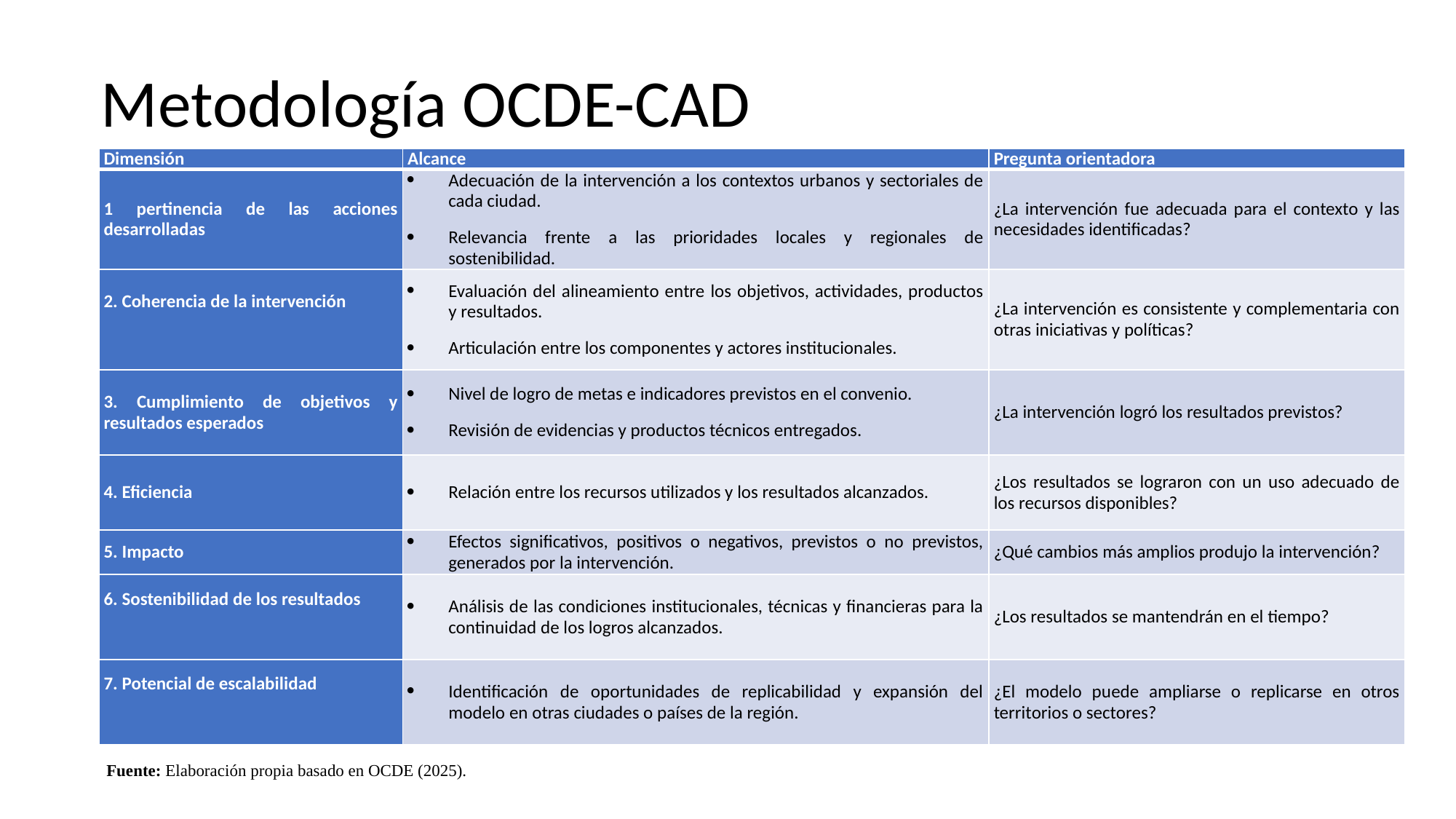

Tabla 1 Criterios aplicados metodología OCDE-CAD
Fuente: Elaboración propia basado en OCDE (2025).
# Metodología OCDE-CAD
| Dimensión | Alcance | Pregunta orientadora |
| --- | --- | --- |
| 1 pertinencia de las acciones desarrolladas | Adecuación de la intervención a los contextos urbanos y sectoriales de cada ciudad. Relevancia frente a las prioridades locales y regionales de sostenibilidad. | ¿La intervención fue adecuada para el contexto y las necesidades identificadas? |
| 2. Coherencia de la intervención | Evaluación del alineamiento entre los objetivos, actividades, productos y resultados. Articulación entre los componentes y actores institucionales. | ¿La intervención es consistente y complementaria con otras iniciativas y políticas? |
| 3. Cumplimiento de objetivos y resultados esperados | Nivel de logro de metas e indicadores previstos en el convenio. Revisión de evidencias y productos técnicos entregados. | ¿La intervención logró los resultados previstos? |
| 4. Eficiencia | Relación entre los recursos utilizados y los resultados alcanzados. | ¿Los resultados se lograron con un uso adecuado de los recursos disponibles? |
| 5. Impacto | Efectos significativos, positivos o negativos, previstos o no previstos, generados por la intervención. | ¿Qué cambios más amplios produjo la intervención? |
| 6. Sostenibilidad de los resultados | Análisis de las condiciones institucionales, técnicas y financieras para la continuidad de los logros alcanzados. | ¿Los resultados se mantendrán en el tiempo? |
| 7. Potencial de escalabilidad | Identificación de oportunidades de replicabilidad y expansión del modelo en otras ciudades o países de la región. | ¿El modelo puede ampliarse o replicarse en otros territorios o sectores? |
Fuente: Elaboración propia basado en OCDE (2025).